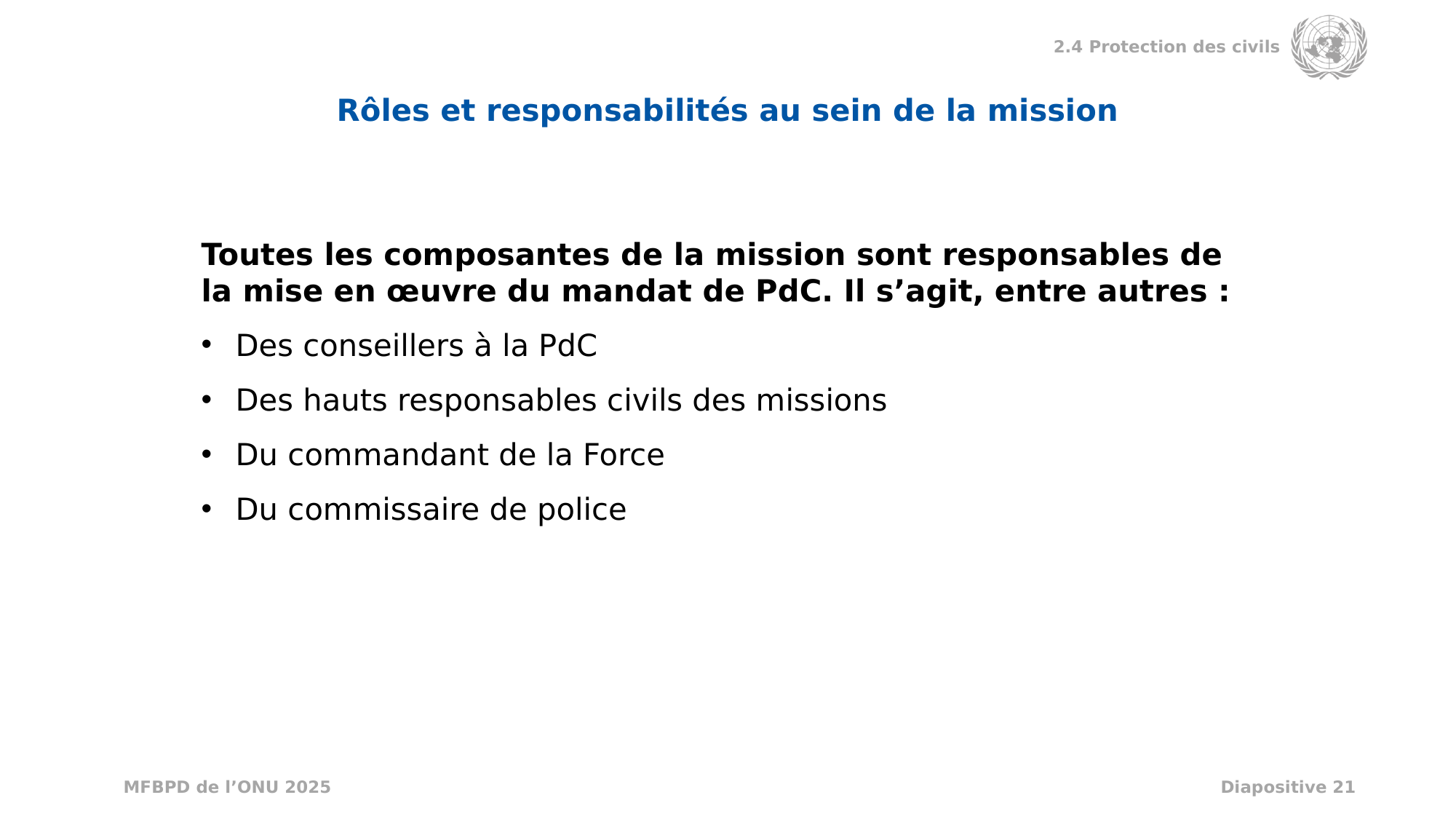

Rôles et responsabilités au sein de la mission
Toutes les composantes de la mission sont responsables de la mise en œuvre du mandat de PdC. Il s’agit, entre autres :
Des conseillers à la PdC
Des hauts responsables civils des missions
Du commandant de la Force
Du commissaire de police